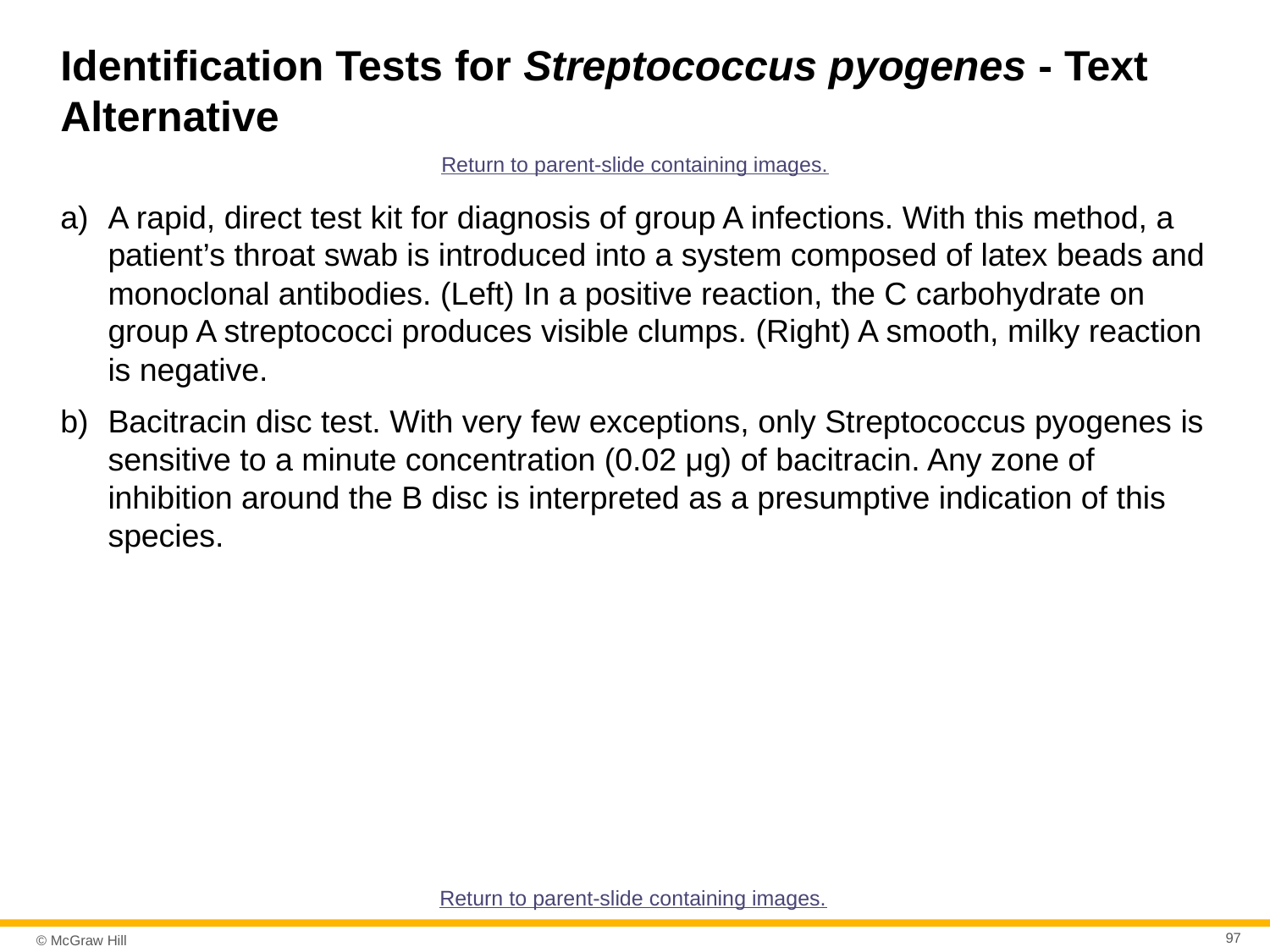

# Identification Tests for Streptococcus pyogenes - Text Alternative
Return to parent-slide containing images.
A rapid, direct test kit for diagnosis of group A infections. With this method, a patient’s throat swab is introduced into a system composed of latex beads and monoclonal antibodies. (Left) In a positive reaction, the C carbohydrate on group A streptococci produces visible clumps. (Right) A smooth, milky reaction is negative.
Bacitracin disc test. With very few exceptions, only Streptococcus pyogenes is sensitive to a minute concentration (0.02 μg) of bacitracin. Any zone of inhibition around the B disc is interpreted as a presumptive indication of this species.
Return to parent-slide containing images.